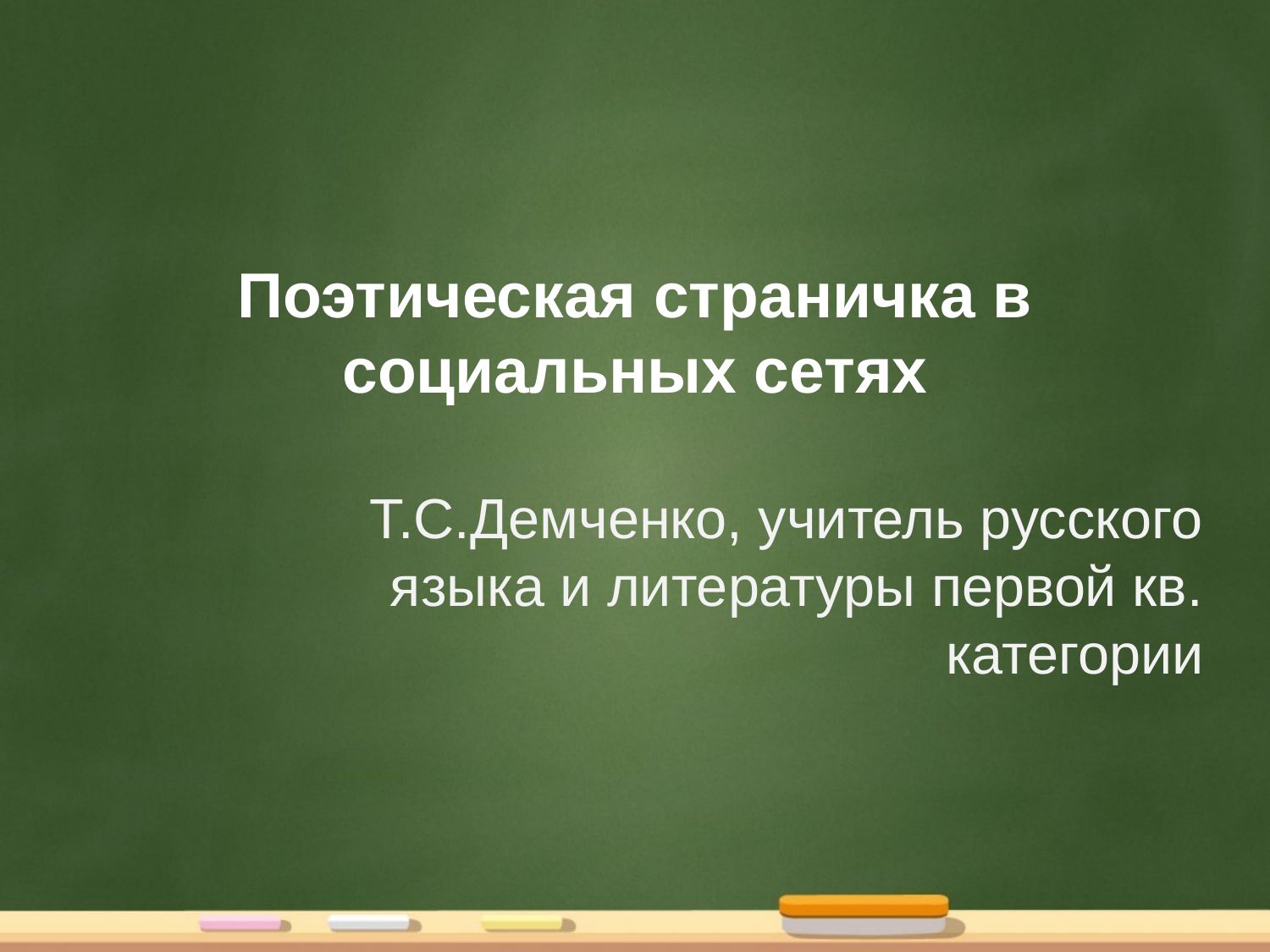

# Поэтическая страничка в социальных сетях
Т.С.Демченко, учитель русского языка и литературы первой кв. категории